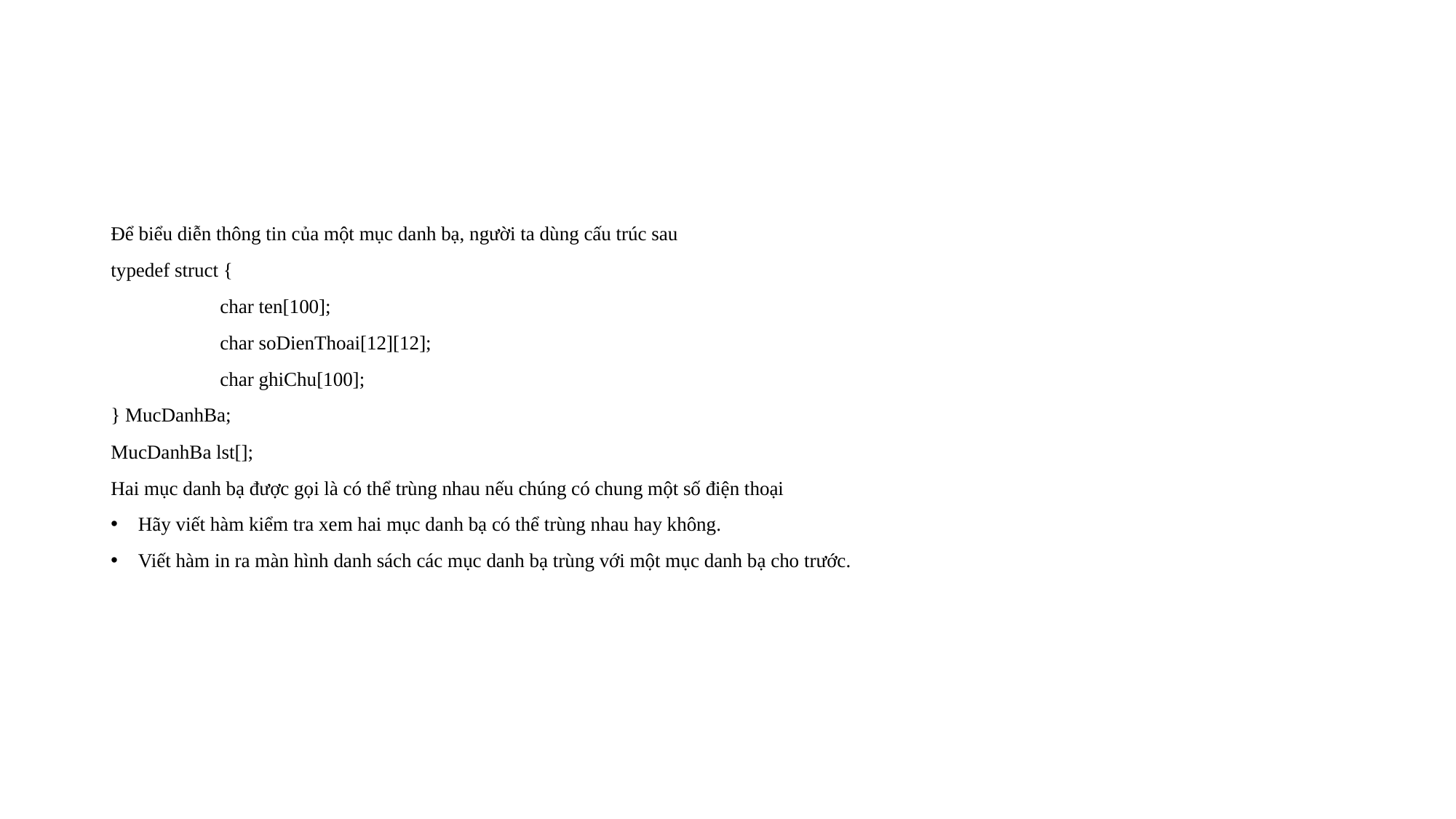

#
Để biểu diễn thông tin của một mục danh bạ, người ta dùng cấu trúc sau
typedef struct {
	char ten[100];
	char soDienThoai[12][12];
	char ghiChu[100];
} MucDanhBa;
MucDanhBa lst[];
Hai mục danh bạ được gọi là có thể trùng nhau nếu chúng có chung một số điện thoại
Hãy viết hàm kiểm tra xem hai mục danh bạ có thể trùng nhau hay không.
Viết hàm in ra màn hình danh sách các mục danh bạ trùng với một mục danh bạ cho trước.